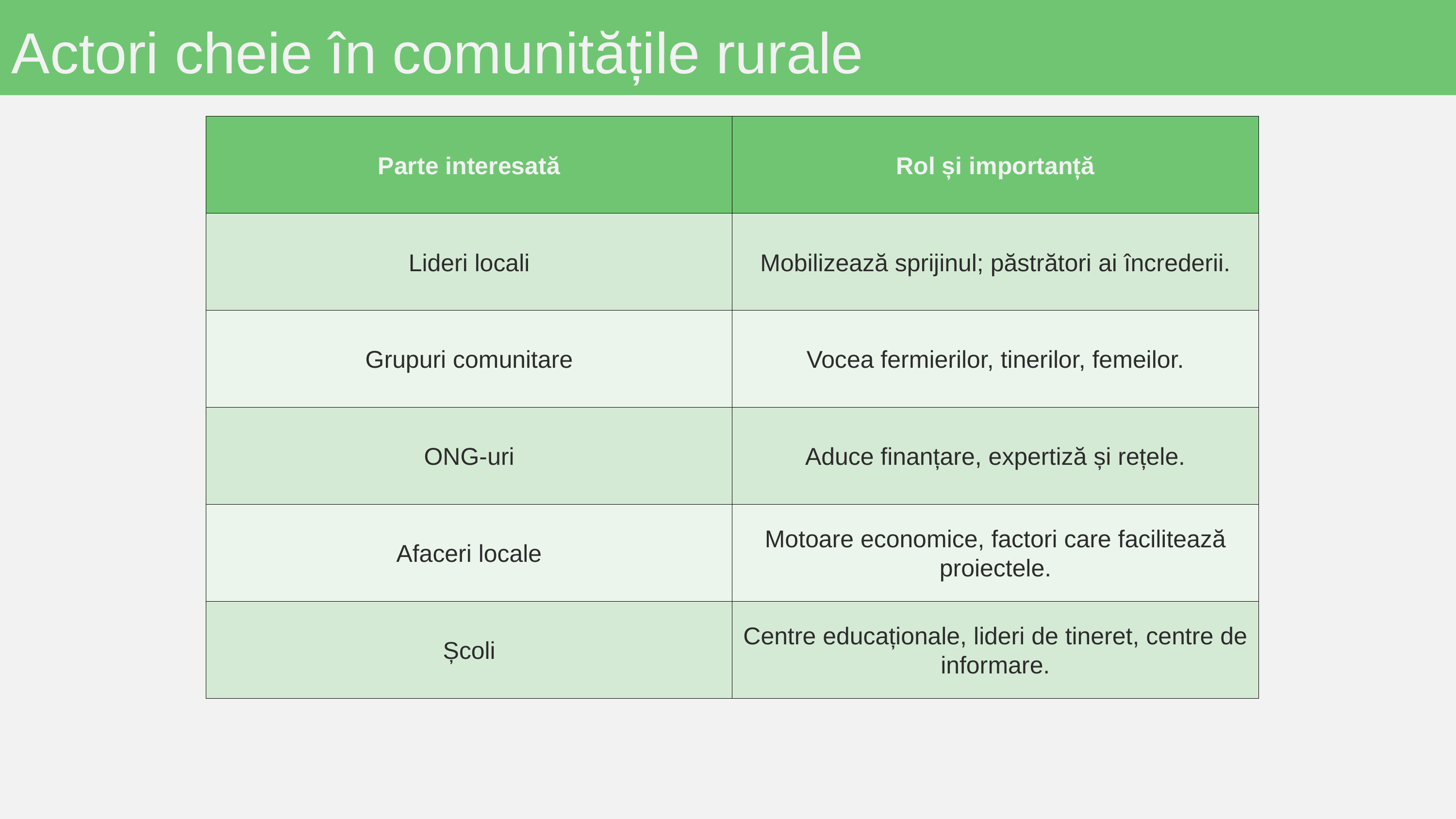

Actori cheie în comunitățile rurale
| Parte interesată | Rol și importanță |
| --- | --- |
| Lideri locali | Mobilizează sprijinul; păstrători ai încrederii. |
| Grupuri comunitare | Vocea fermierilor, tinerilor, femeilor. |
| ONG-uri | Aduce finanțare, expertiză și rețele. |
| Afaceri locale | Motoare economice, factori care facilitează proiectele. |
| Școli | Centre educaționale, lideri de tineret, centre de informare. |